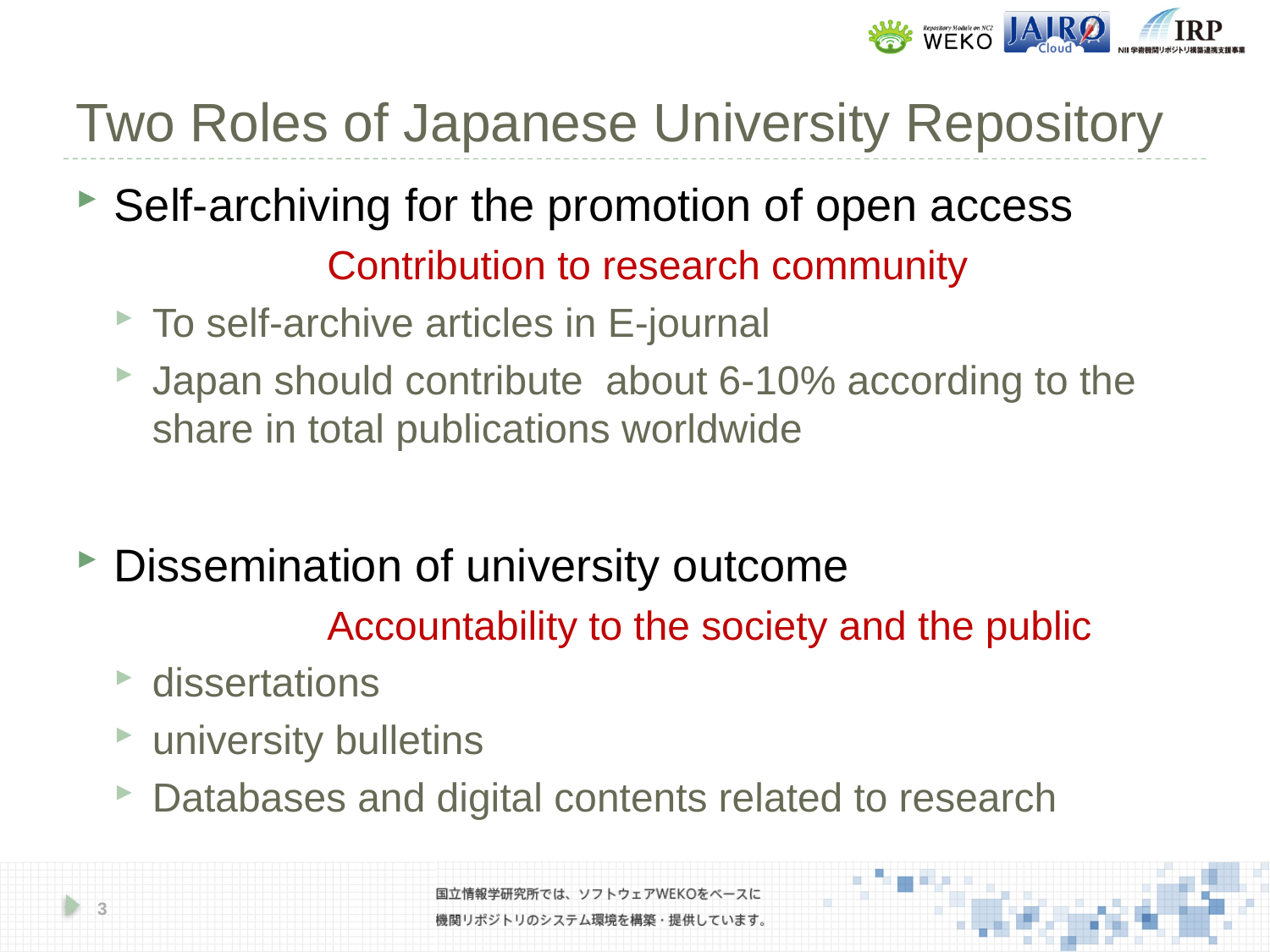

# Two Roles of Japanese University Repository
Self-archiving for the promotion of open access
　　　　　Contribution to research community
To self-archive articles in E-journal
Japan should contribute  about 6-10% according to the share in total publications worldwide

Dissemination of university outcome
　　　　　Accountability to the society and the public
dissertations
university bulletins
Databases and digital contents related to research
3